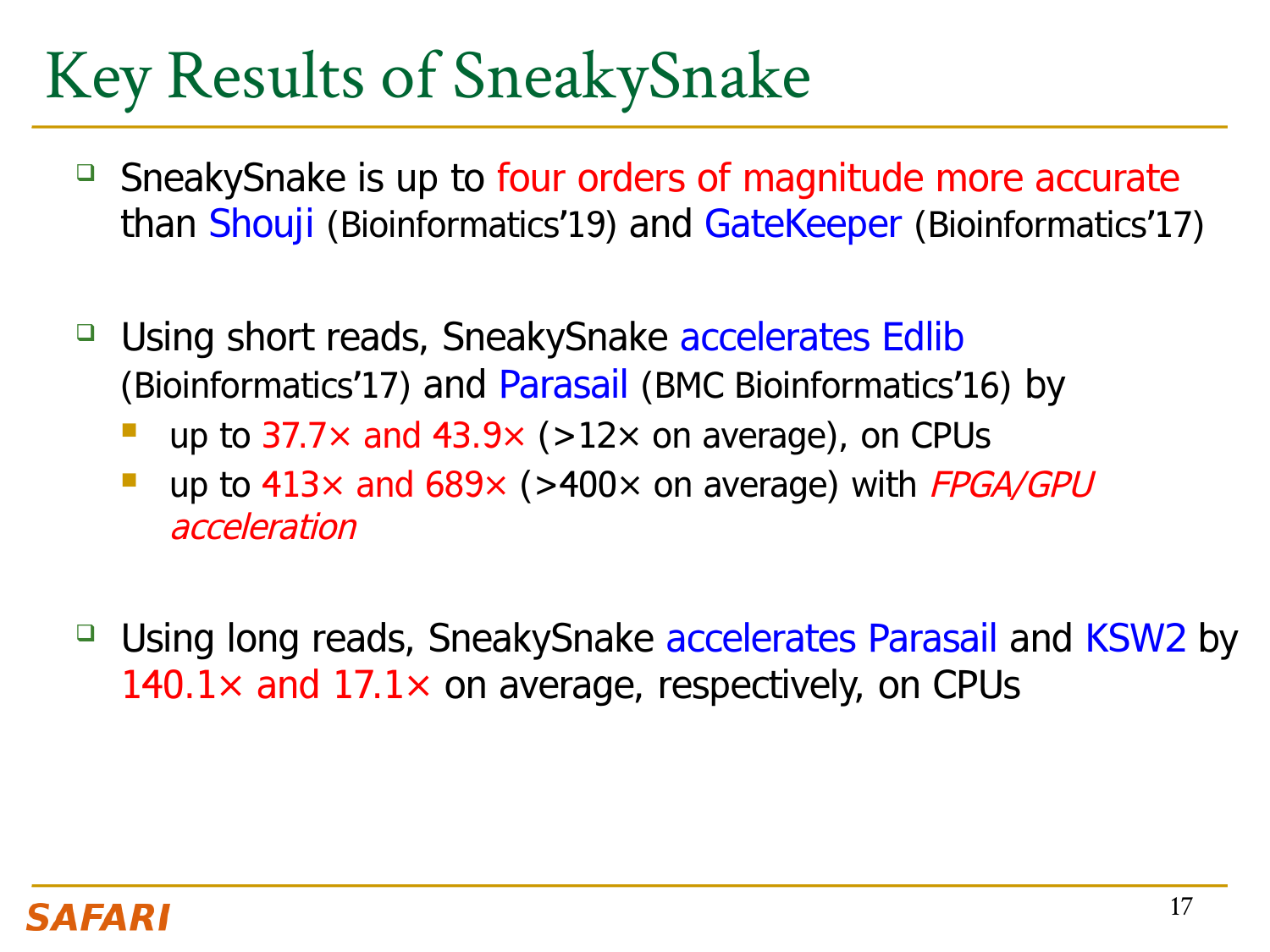

# Key Results of SneakySnake
SneakySnake is up to four orders of magnitude more accurate than Shouji (Bioinformatics’19) and GateKeeper (Bioinformatics’17)

Using short reads, SneakySnake accelerates Edlib (Bioinformatics’17) and Parasail (BMC Bioinformatics’16) by
up to 37.7× and 43.9× (>12× on average), on CPUs
up to 413× and 689× (>400× on average) with FPGA/GPU acceleration

Using long reads, SneakySnake accelerates Parasail and KSW2 by 140.1× and 17.1× on average, respectively, on CPUs

17